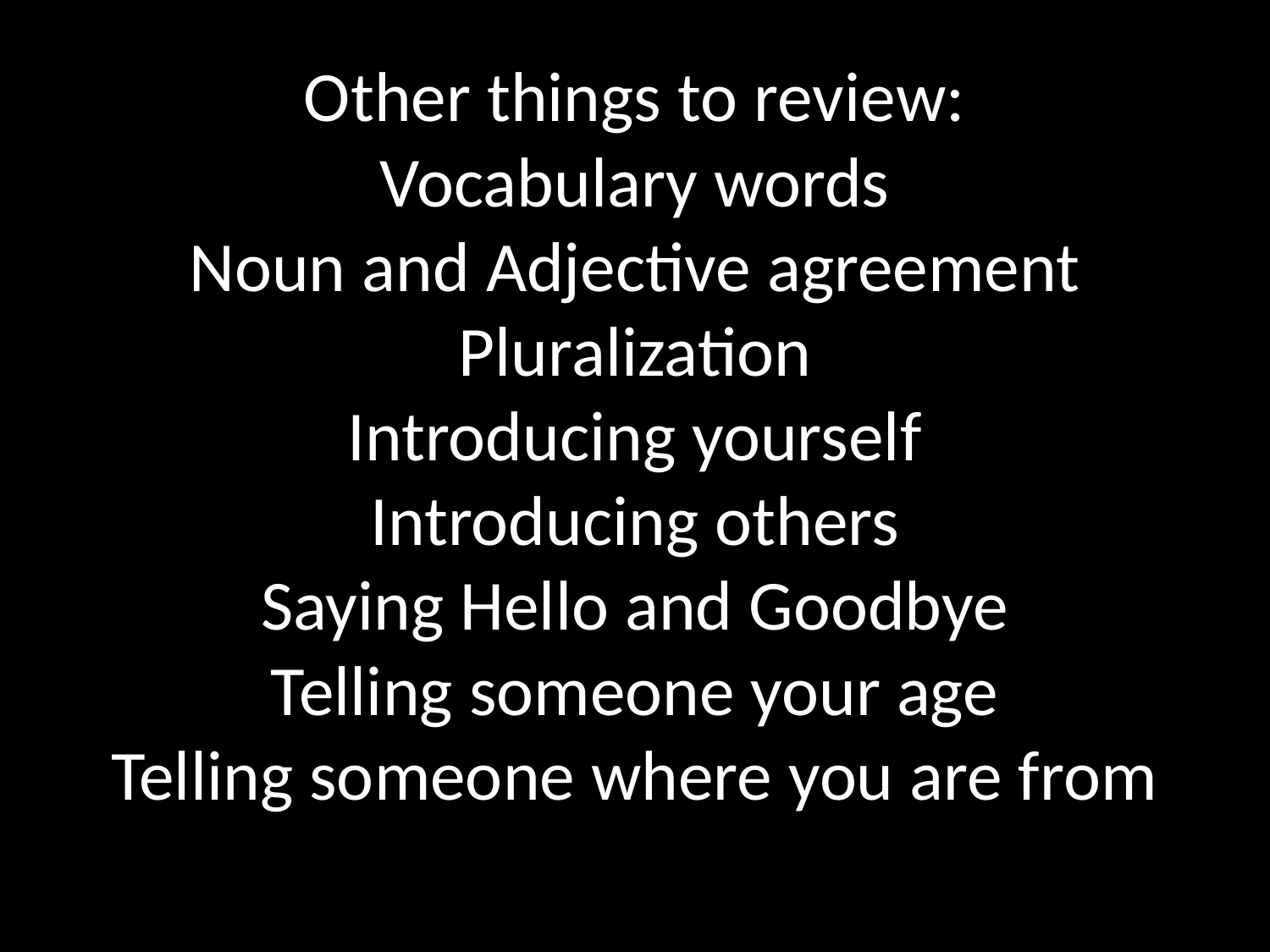

# Other things to review: Vocabulary words Noun and Adjective agreement Pluralization Introducing yourself Introducing others Saying Hello and Goodbye Telling someone your age Telling someone where you are from